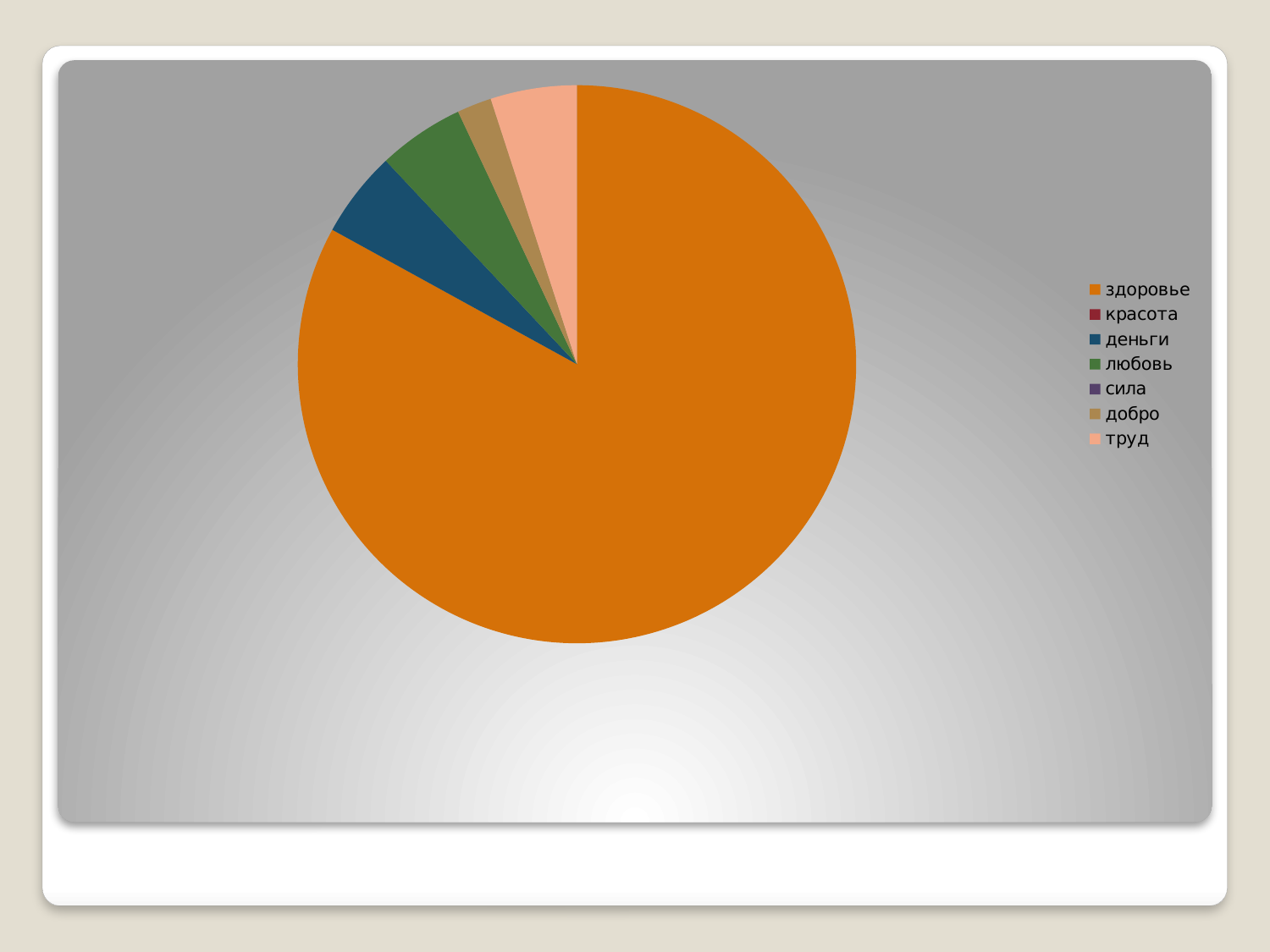

### Chart

| Category |  |
|---|---|
| здоровье | 83.0 |
| красота | 0.0 |
| деньги | 5.0 |
| любовь | 5.0 |
| сила | 0.0 |
| добро | 2.0 |
| труд | 5.0 |
#